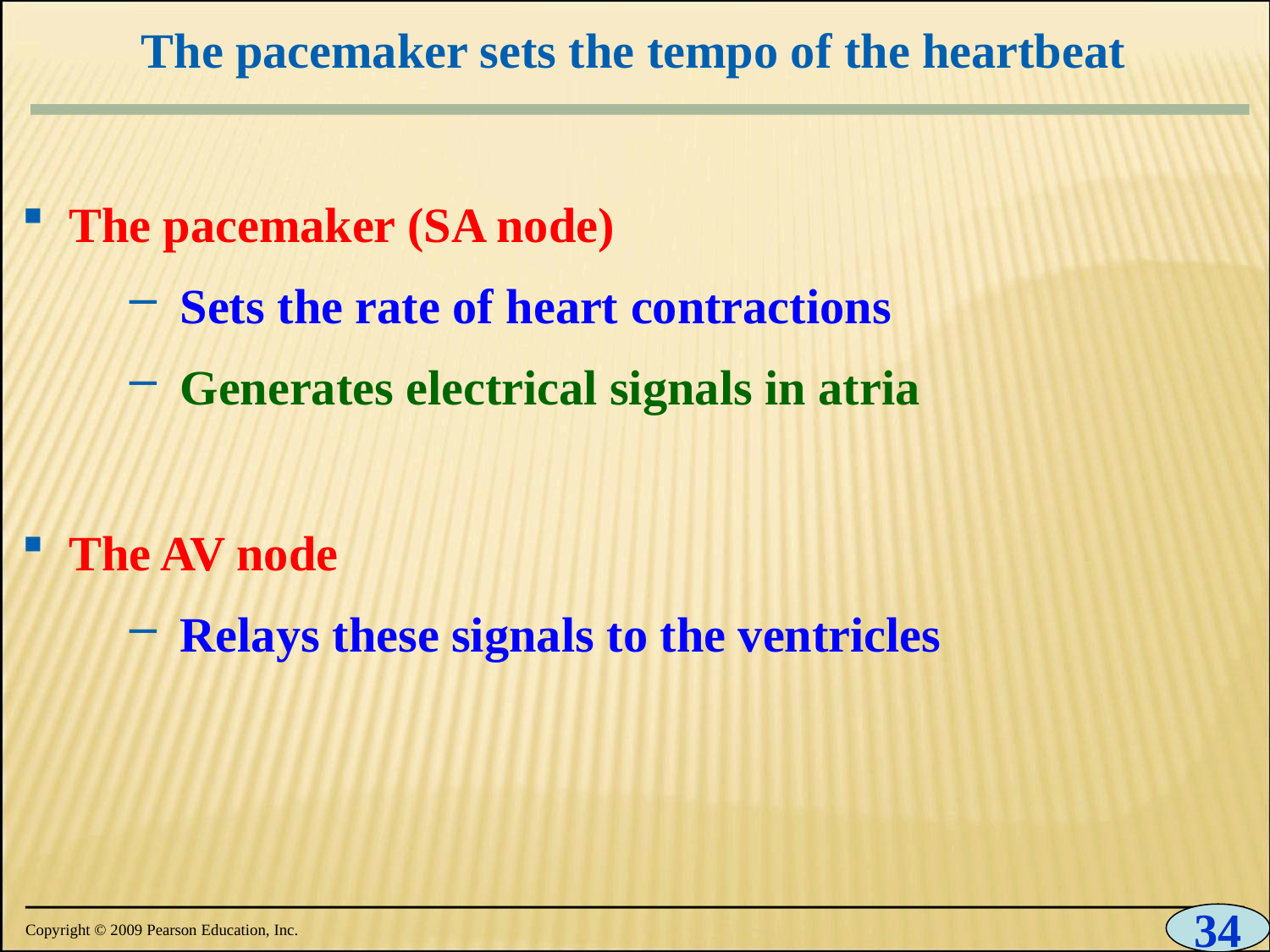

# The pacemaker sets the tempo of the heartbeat
0

The pacemaker (SA node)
Sets the rate of heart contractions
Generates electrical signals in atria

The AV node
Relays these signals to the ventricles

34

Copyright © 2009 Pearson Education, Inc.